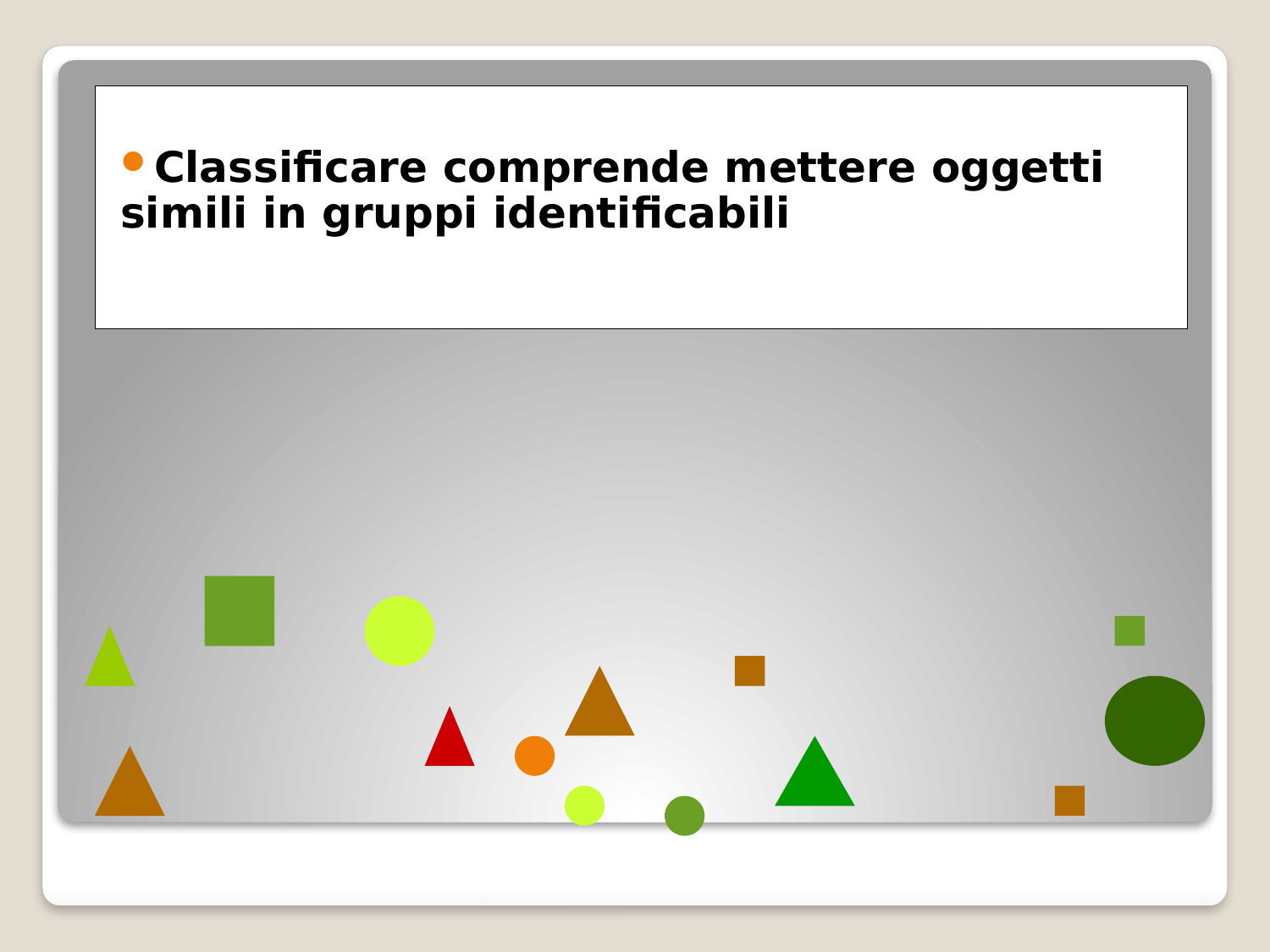

Classificare comprende mettere oggetti simili in gruppi identificabili